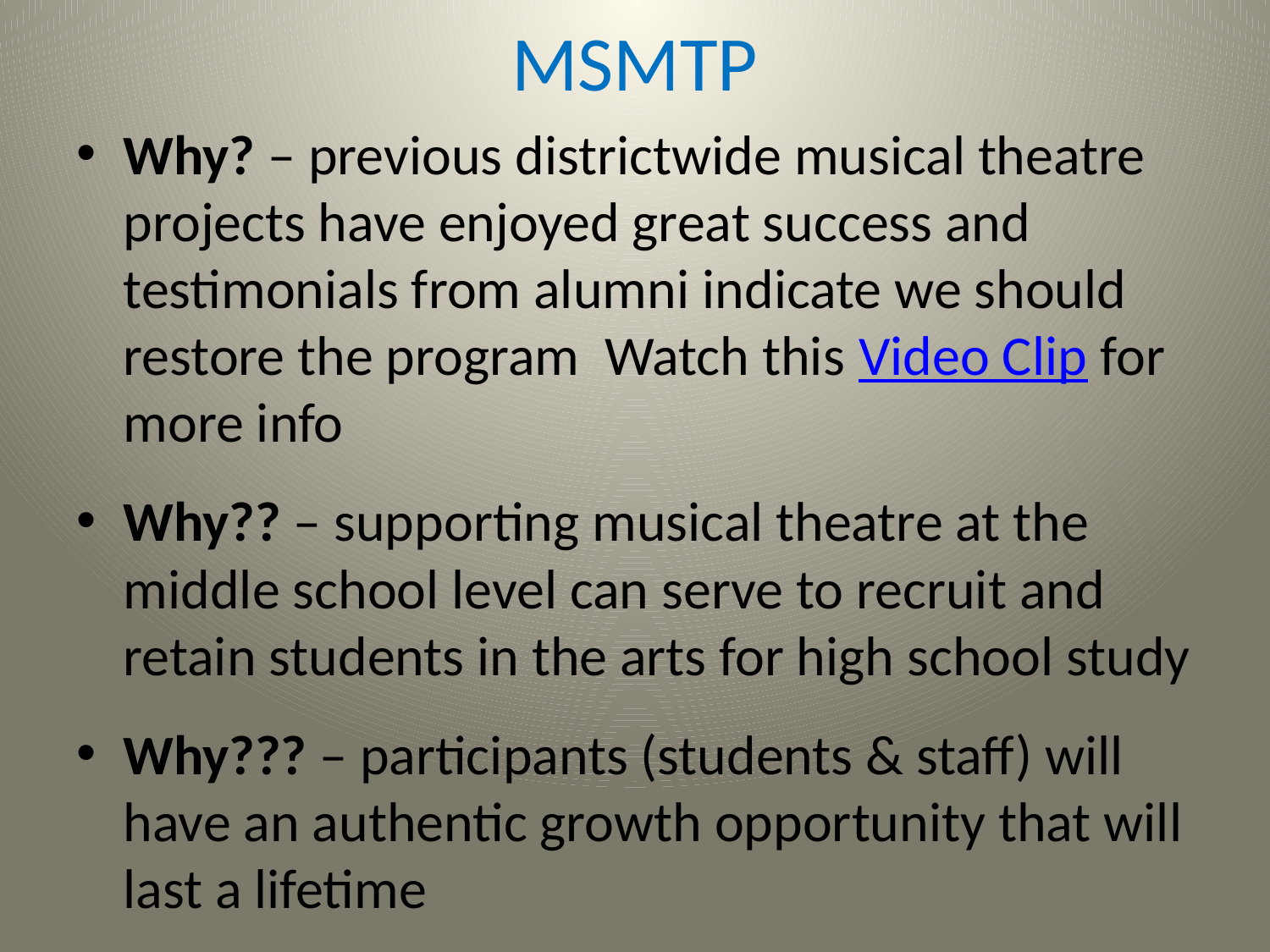

# MSMTP
Why? – previous districtwide musical theatre projects have enjoyed great success and testimonials from alumni indicate we should restore the program  Watch this Video Clip for more info
Why?? – supporting musical theatre at the middle school level can serve to recruit and retain students in the arts for high school study
Why??? – participants (students & staff) will have an authentic growth opportunity that will last a lifetime